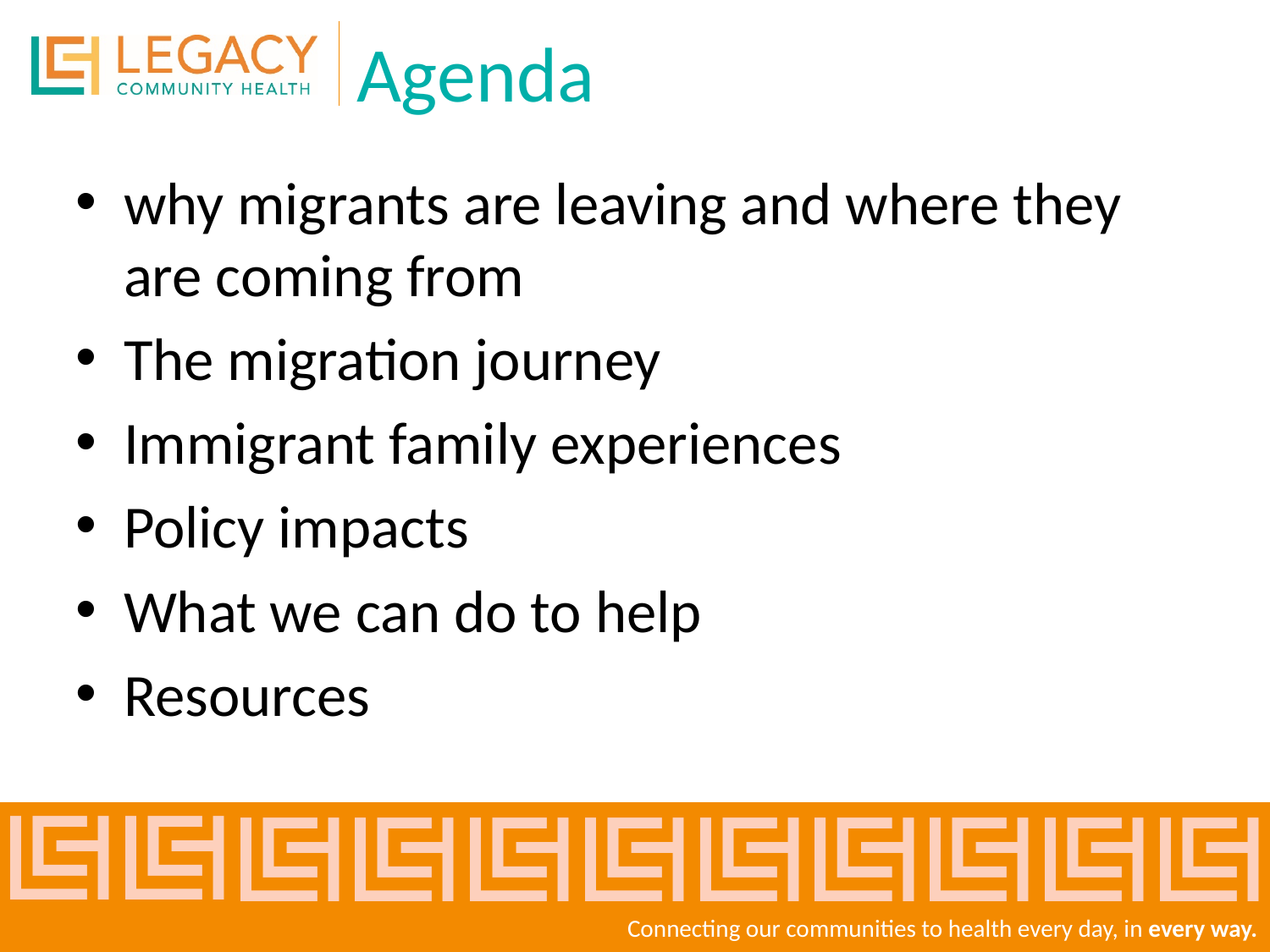

# Agenda
why migrants are leaving and where they are coming from
The migration journey
Immigrant family experiences
Policy impacts
What we can do to help
Resources